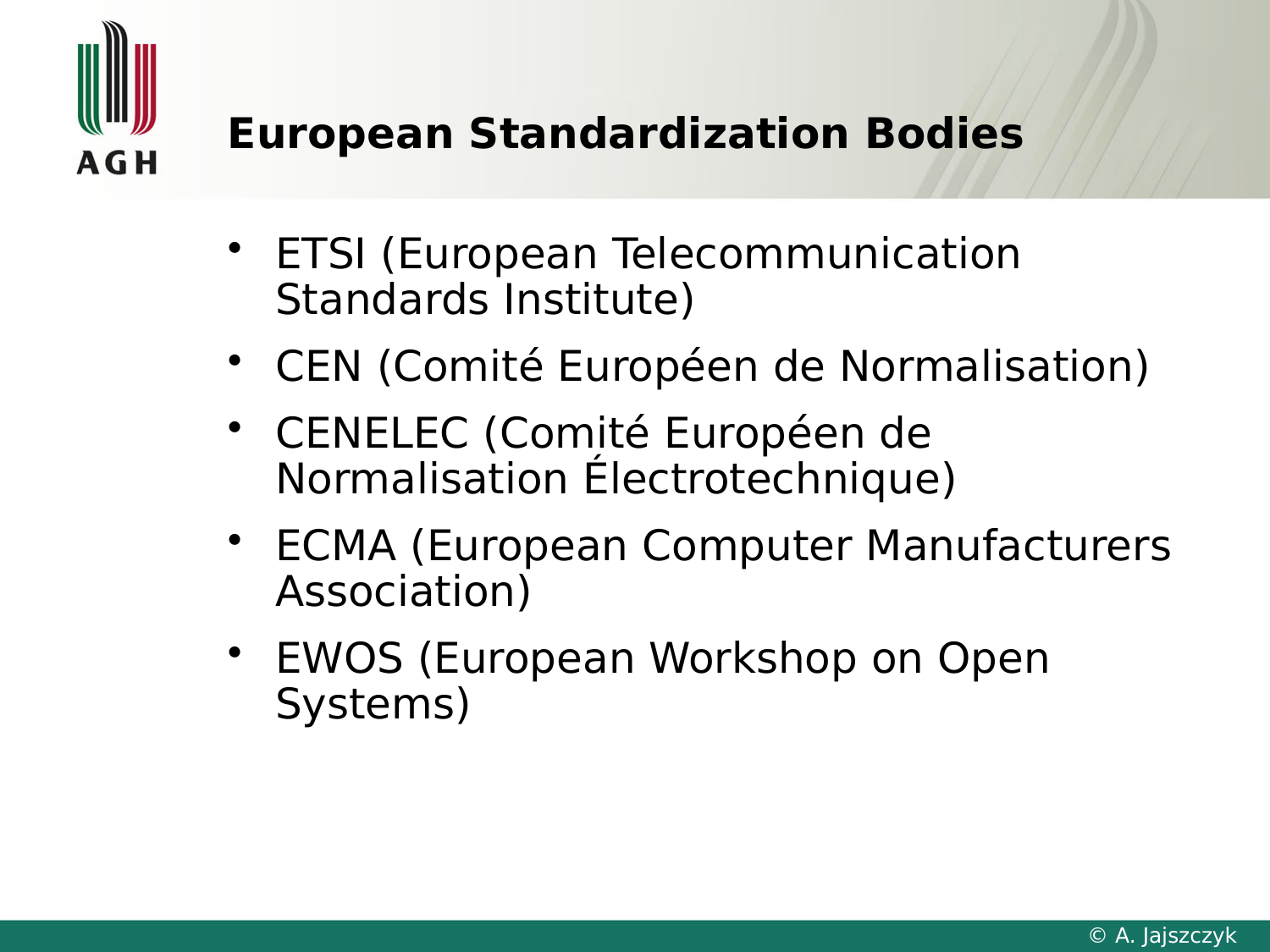

# European Standardization Bodies
ETSI (European Telecommunication Standards Institute)
CEN (Comité Européen de Normalisation)
CENELEC (Comité Européen de Normalisation Électrotechnique)
ECMA (European Computer Manufacturers Association)
EWOS (European Workshop on Open Systems)